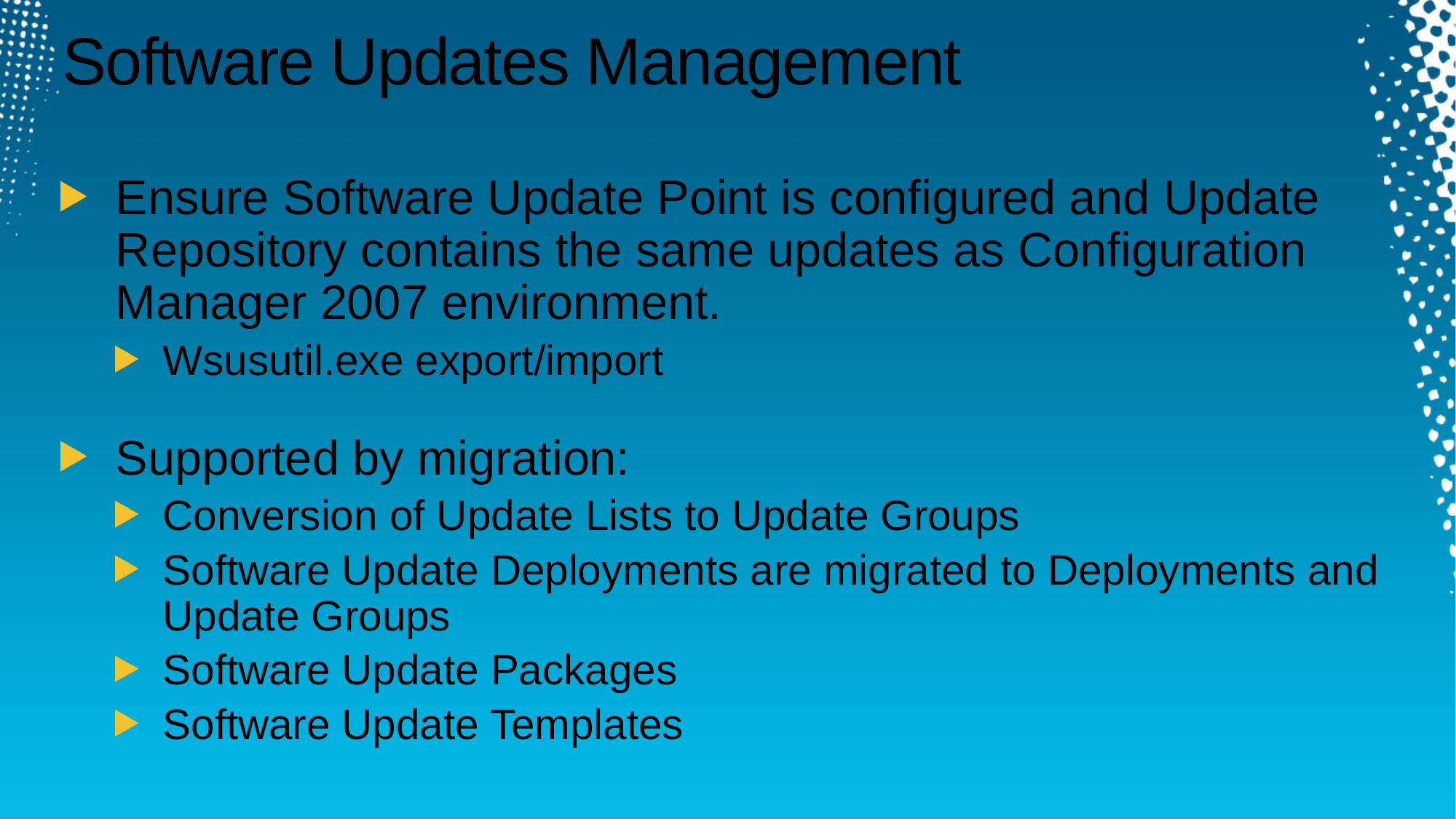

# Software Updates Management
Ensure Software Update Point is configured and Update Repository contains the same updates as Configuration Manager 2007 environment.
Wsusutil.exe export/import

Supported by migration:
Conversion of Update Lists to Update Groups
Software Update Deployments are migrated to Deployments and Update Groups
Software Update Packages
Software Update Templates